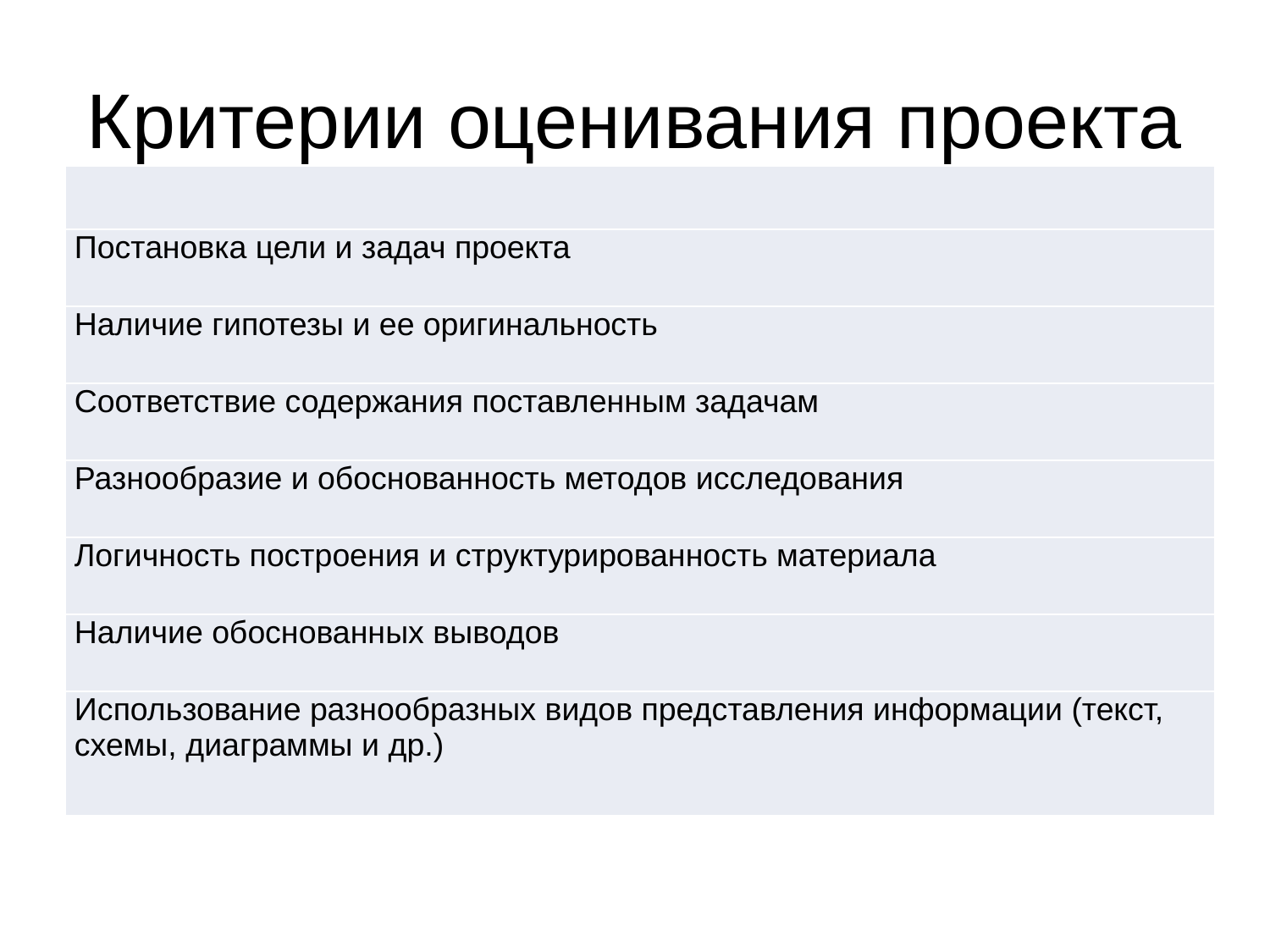

# Критерии оценивания проекта
|  |
| --- |
| Постановка цели и задач проекта |
| Наличие гипотезы и ее оригинальность |
| Соответствие содержания поставленным задачам |
| Разнообразие и обоснованность методов исследования |
| Логичность построения и структурированность материала |
| Наличие обоснованных выводов |
| Использование разнообразных видов представления информации (текст, схемы, диаграммы и др.) |